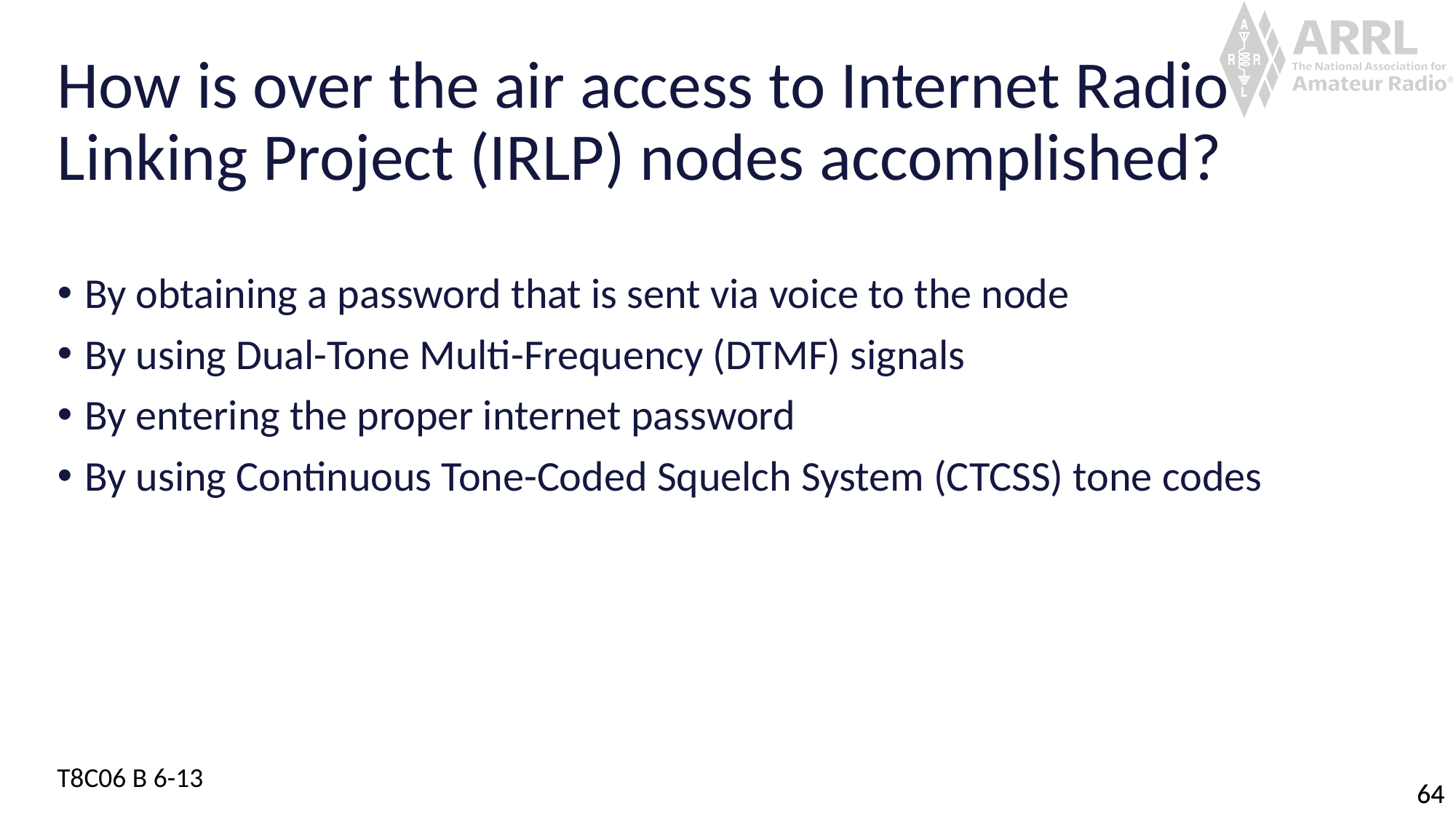

# How is over the air access to Internet Radio Linking Project (IRLP) nodes accomplished?
By obtaining a password that is sent via voice to the node
By using Dual-Tone Multi-Frequency (DTMF) signals
By entering the proper internet password
By using Continuous Tone-Coded Squelch System (CTCSS) tone codes
T8C06 B 6-13